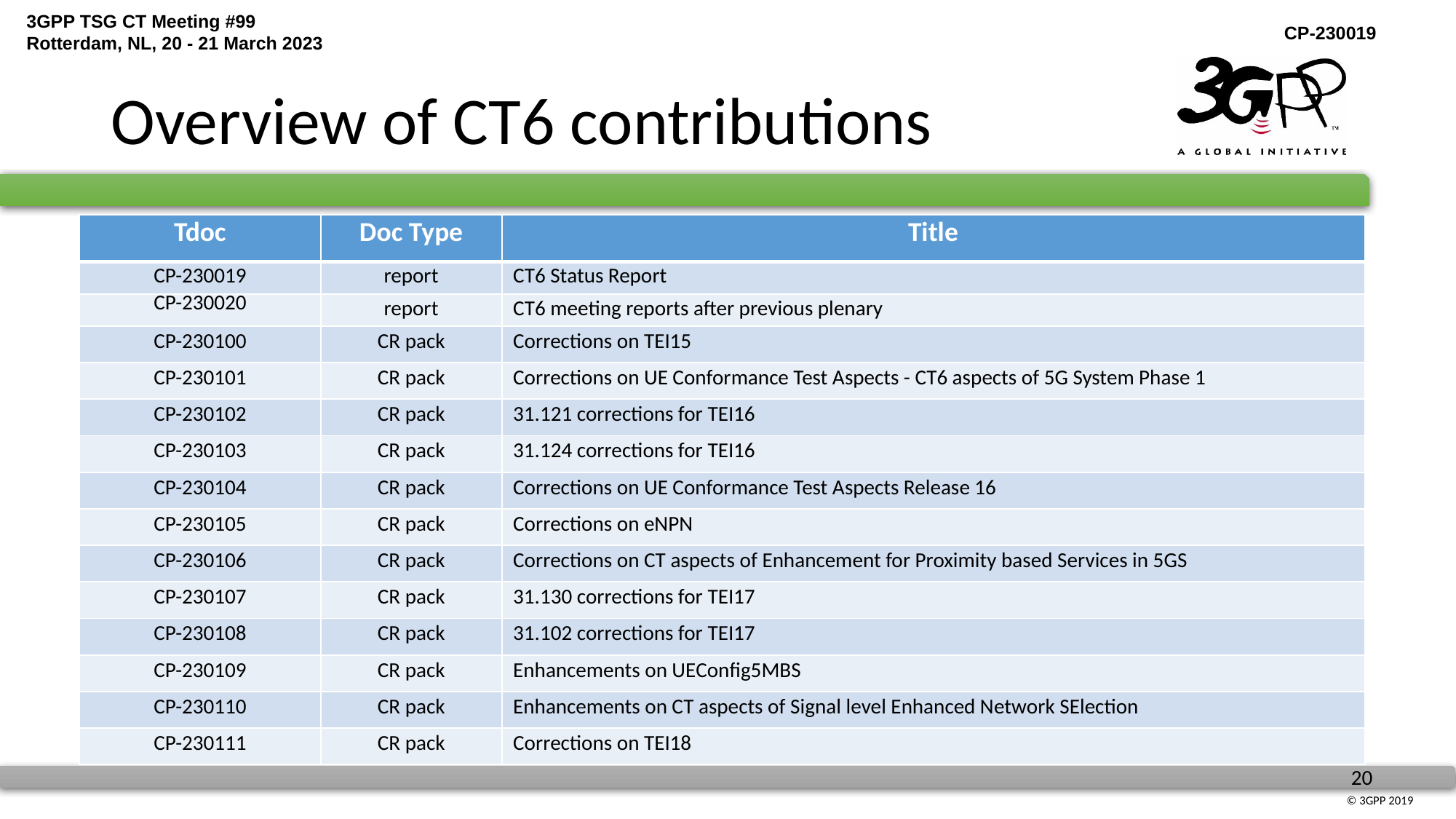

# Overview of CT6 contributions
| Tdoc | Doc Type | Title |
| --- | --- | --- |
| CP-230019 | report | CT6 Status Report |
| CP-230020 | report | CT6 meeting reports after previous plenary |
| CP-230100 | CR pack | Corrections on TEI15 |
| CP-230101 | CR pack | Corrections on UE Conformance Test Aspects - CT6 aspects of 5G System Phase 1 |
| CP-230102 | CR pack | 31.121 corrections for TEI16 |
| CP-230103 | CR pack | 31.124 corrections for TEI16 |
| CP-230104 | CR pack | Corrections on UE Conformance Test Aspects Release 16 |
| CP-230105 | CR pack | Corrections on eNPN |
| CP-230106 | CR pack | Corrections on CT aspects of Enhancement for Proximity based Services in 5GS |
| CP-230107 | CR pack | 31.130 corrections for TEI17 |
| CP-230108 | CR pack | 31.102 corrections for TEI17 |
| CP-230109 | CR pack | Enhancements on UEConfig5MBS |
| CP-230110 | CR pack | Enhancements on CT aspects of Signal level Enhanced Network SElection |
| CP-230111 | CR pack | Corrections on TEI18 |